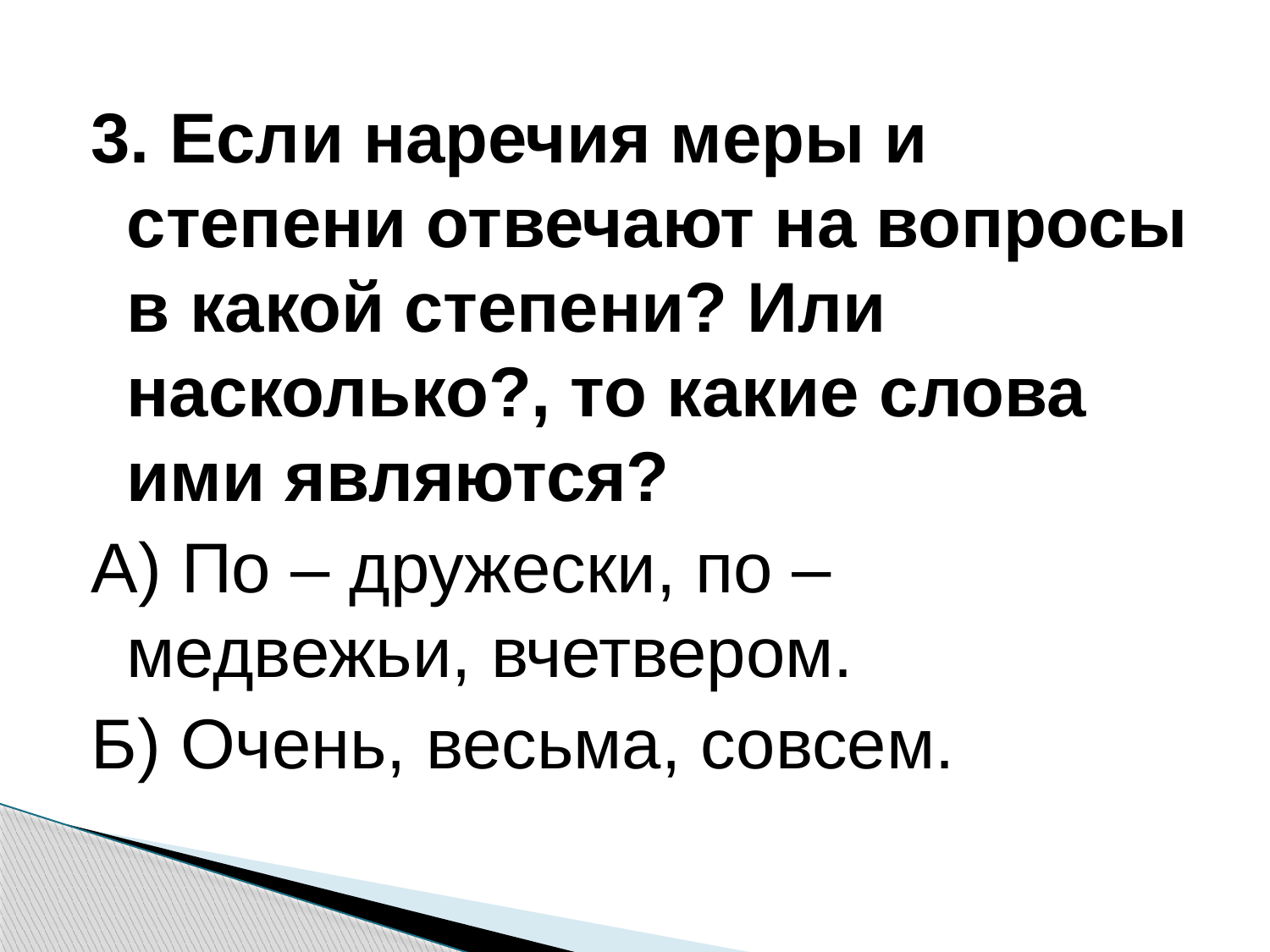

3. Если наречия меры и степени отвечают на вопросы в какой степени? Или насколько?, то какие слова ими являются?
А) По – дружески, по – медвежьи, вчетвером.
Б) Очень, весьма, совсем.